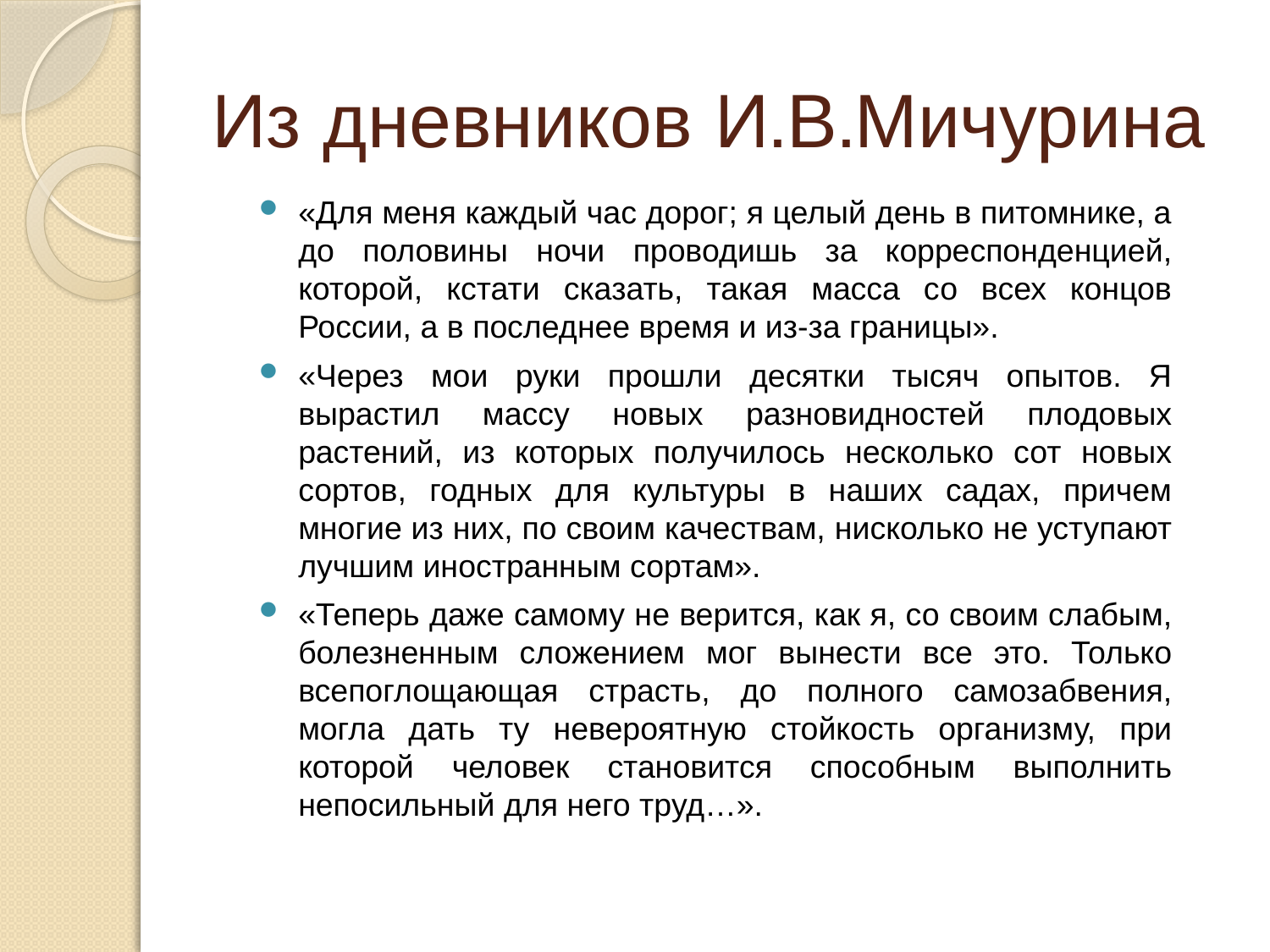

# Из дневников И.В.Мичурина
«Для меня каждый час дорог; я целый день в питомнике, а до половины ночи проводишь за корреспонденцией, которой, кстати сказать, такая масса со всех концов России, а в последнее время и из-за границы».
«Через мои руки прошли десятки тысяч опытов. Я вырастил массу новых разновидностей плодовых растений, из которых получилось несколько сот новых сортов, годных для культуры в наших садах, причем многие из них, по своим качествам, нисколько не уступают лучшим иностранным сортам».
«Теперь даже самому не верится, как я, со своим слабым, болезненным сложением мог вынести все это. Только всепоглощающая страсть, до полного самозабвения, могла дать ту невероятную стойкость организму, при которой человек становится способным выполнить непосильный для него труд…».